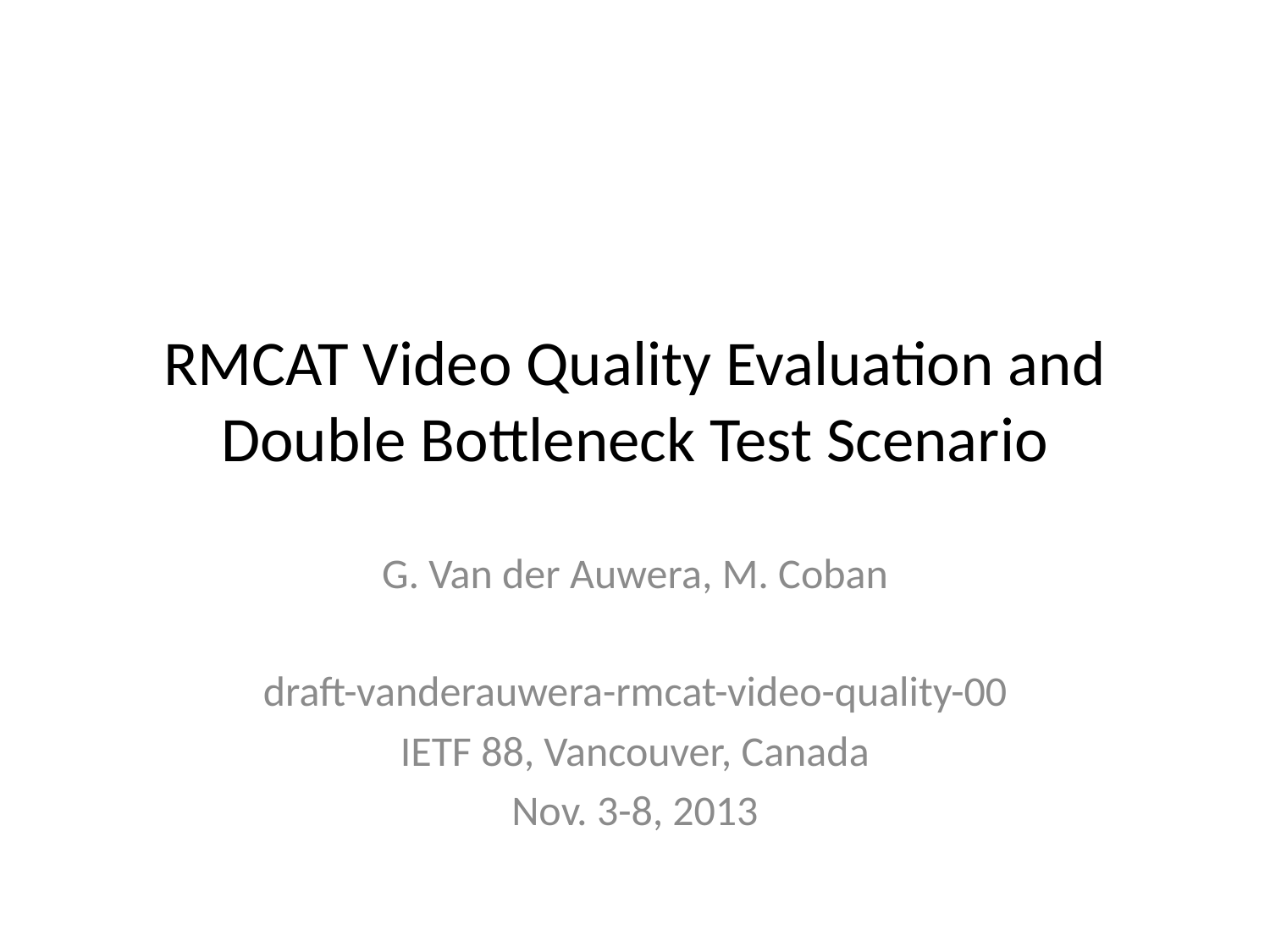

# RMCAT Video Quality Evaluation and Double Bottleneck Test Scenario
G. Van der Auwera, M. Coban

draft-vanderauwera-rmcat-video-quality-00
IETF 88, Vancouver, Canada
Nov. 3-8, 2013